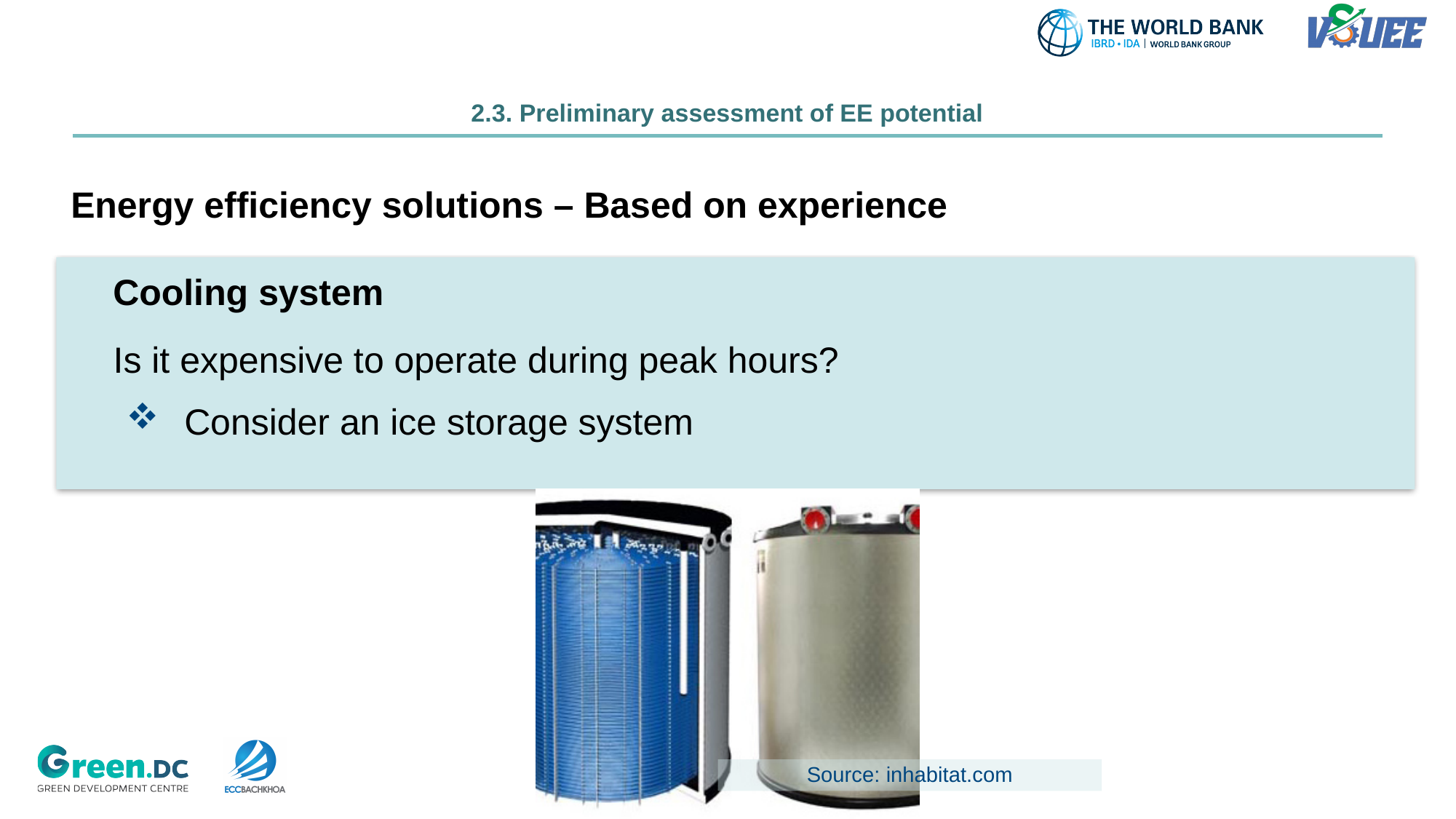

# 2.3. Preliminary assessment of EE potential
Energy efficiency solutions – Based on experience
Cooling system
Is it expensive to operate during peak hours?
Consider an ice storage system
Source: inhabitat.com